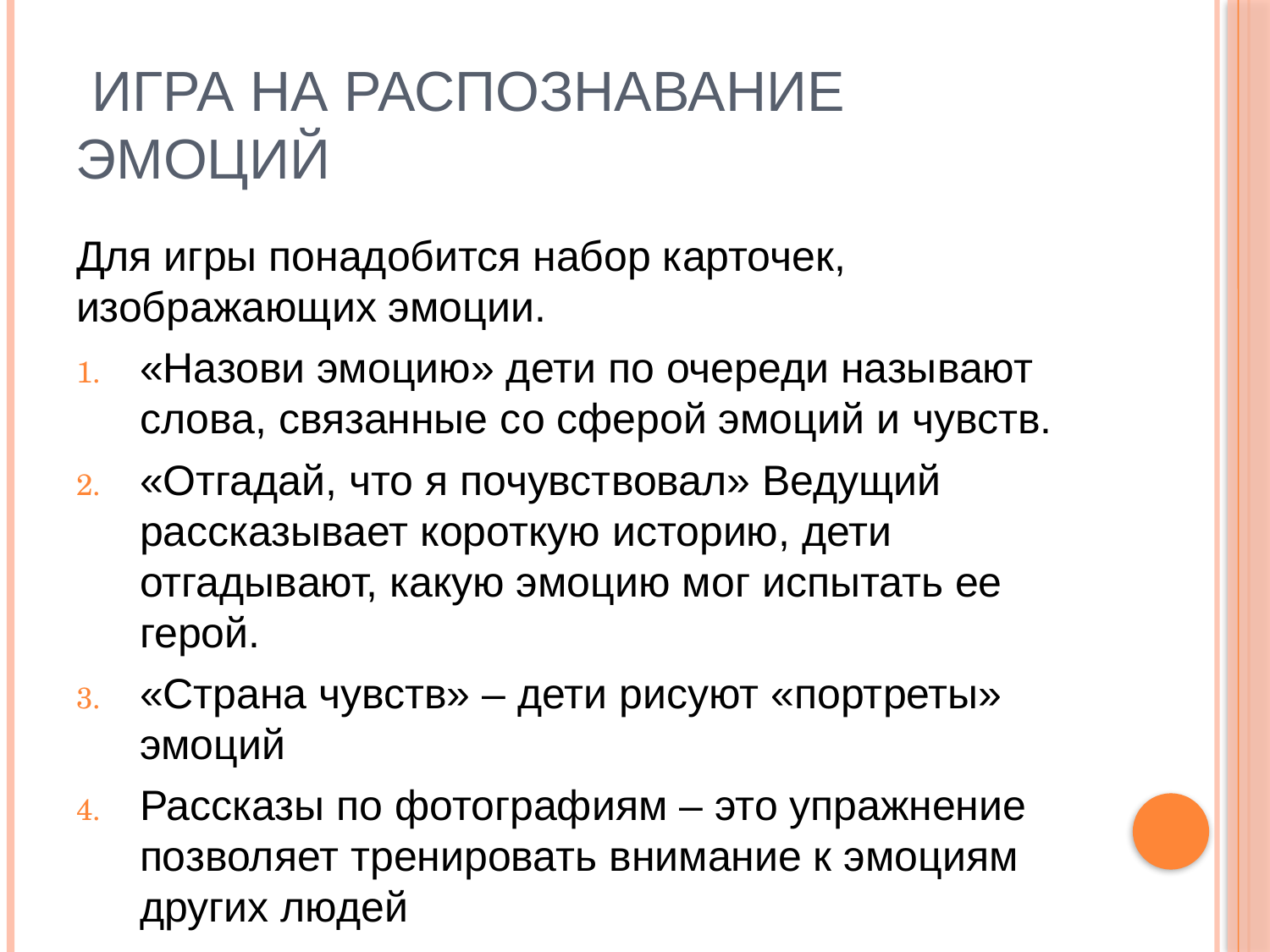

# Игра на распознавание эмоций
Для игры понадобится набор карточек, изображающих эмоции.
«Назови эмоцию» дети по очереди называют слова, связанные со сферой эмоций и чувств.
«Отгадай, что я почувствовал» Ведущий рассказывает короткую историю, дети отгадывают, какую эмоцию мог испытать ее герой.
«Страна чувств» – дети рисуют «портреты» эмоций
Рассказы по фотографиям – это упражнение позволяет тренировать внимание к эмоциям других людей